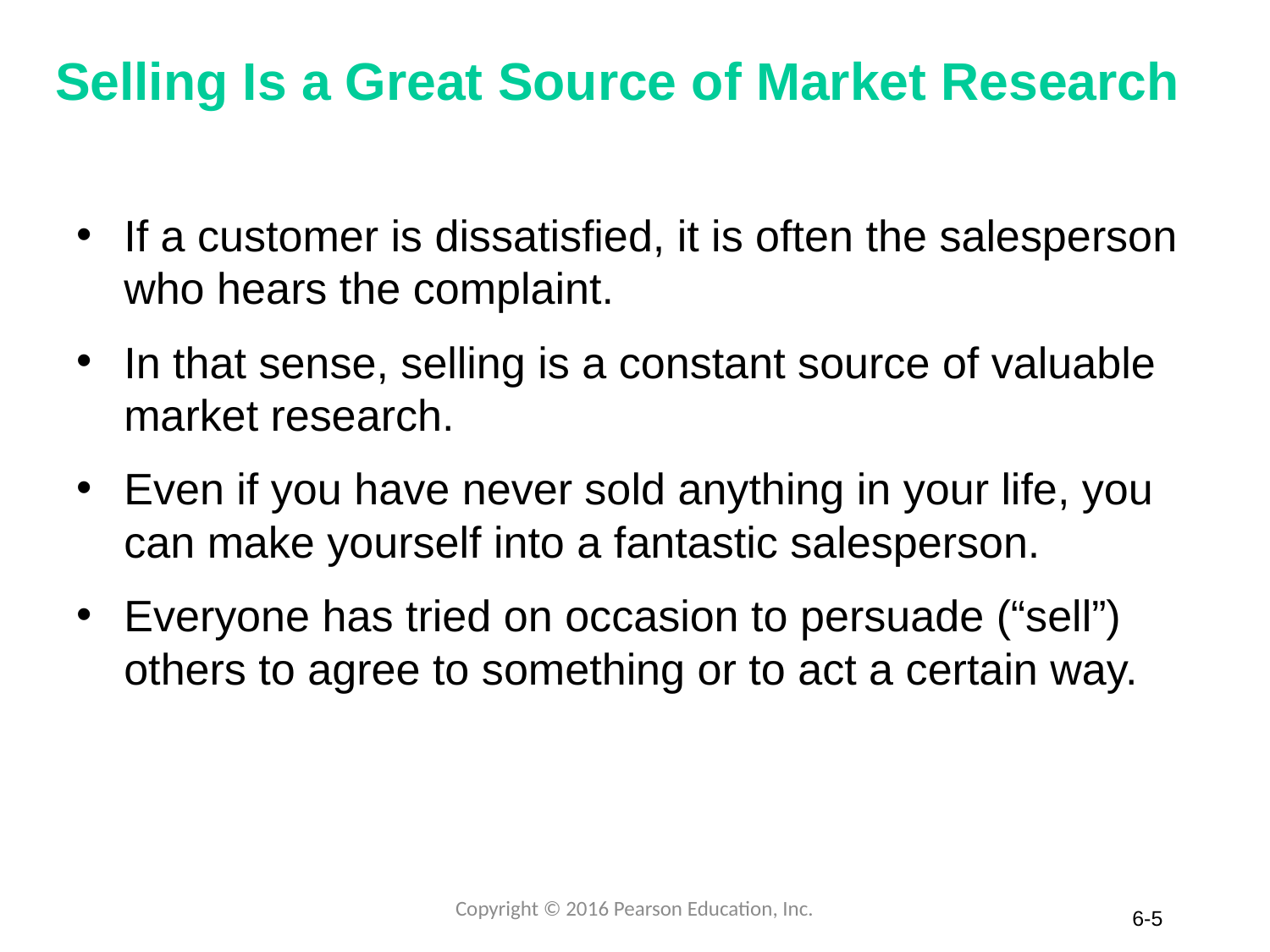

# Selling Is a Great Source of Market Research
If a customer is dissatisfied, it is often the salesperson who hears the complaint.

In that sense, selling is a constant source of valuable market research.

Even if you have never sold anything in your life, you can make yourself into a fantastic salesperson.

Everyone has tried on occasion to persuade (“sell”) others to agree to something or to act a certain way.
Copyright © 2016 Pearson Education, Inc.